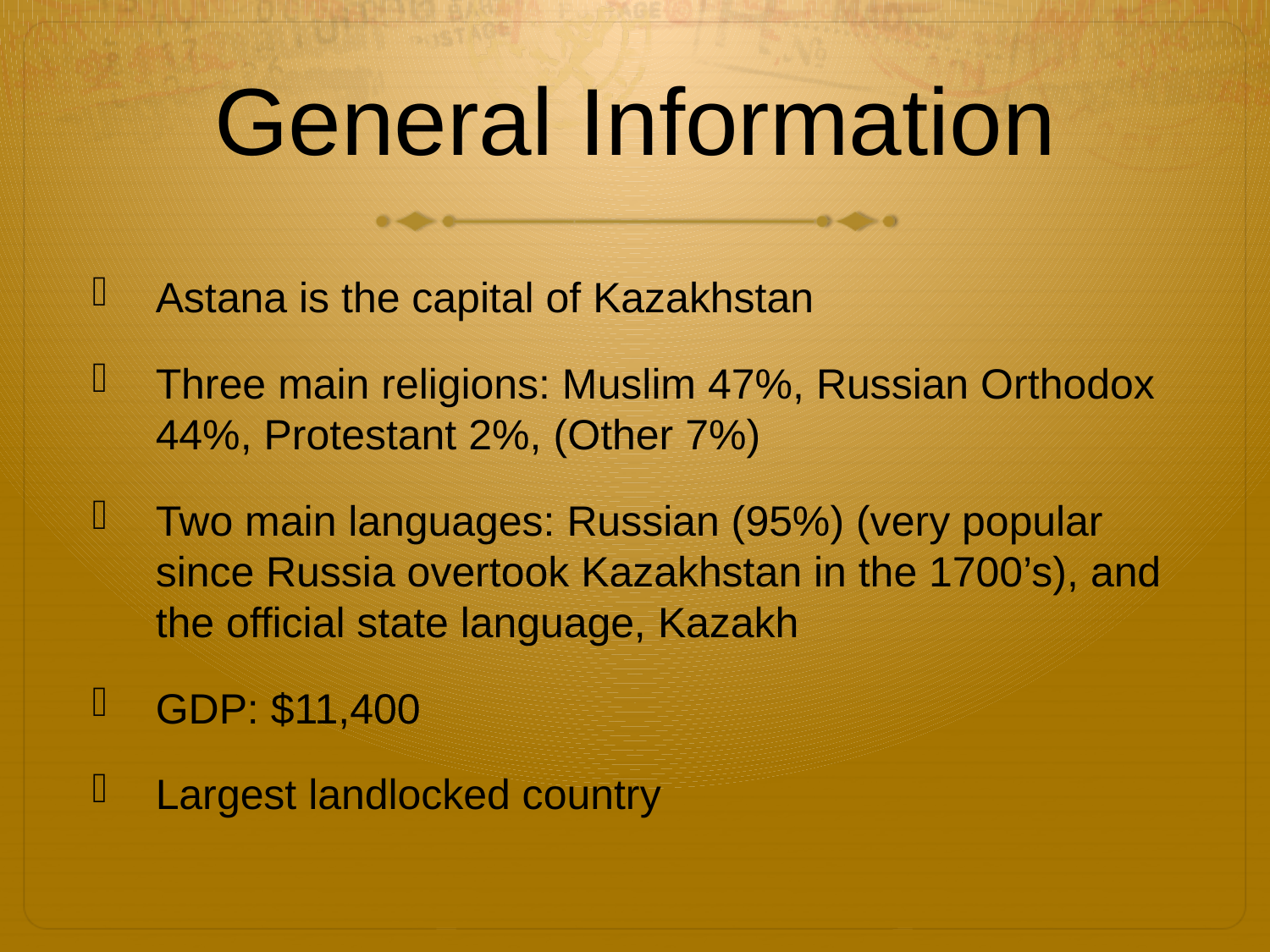

# General Information
Astana is the capital of Kazakhstan
Three main religions: Muslim 47%, Russian Orthodox 44%, Protestant 2%, (Other 7%)
Two main languages: Russian (95%) (very popular since Russia overtook Kazakhstan in the 1700’s), and the official state language, Kazakh
GDP: $11,400
Largest landlocked country